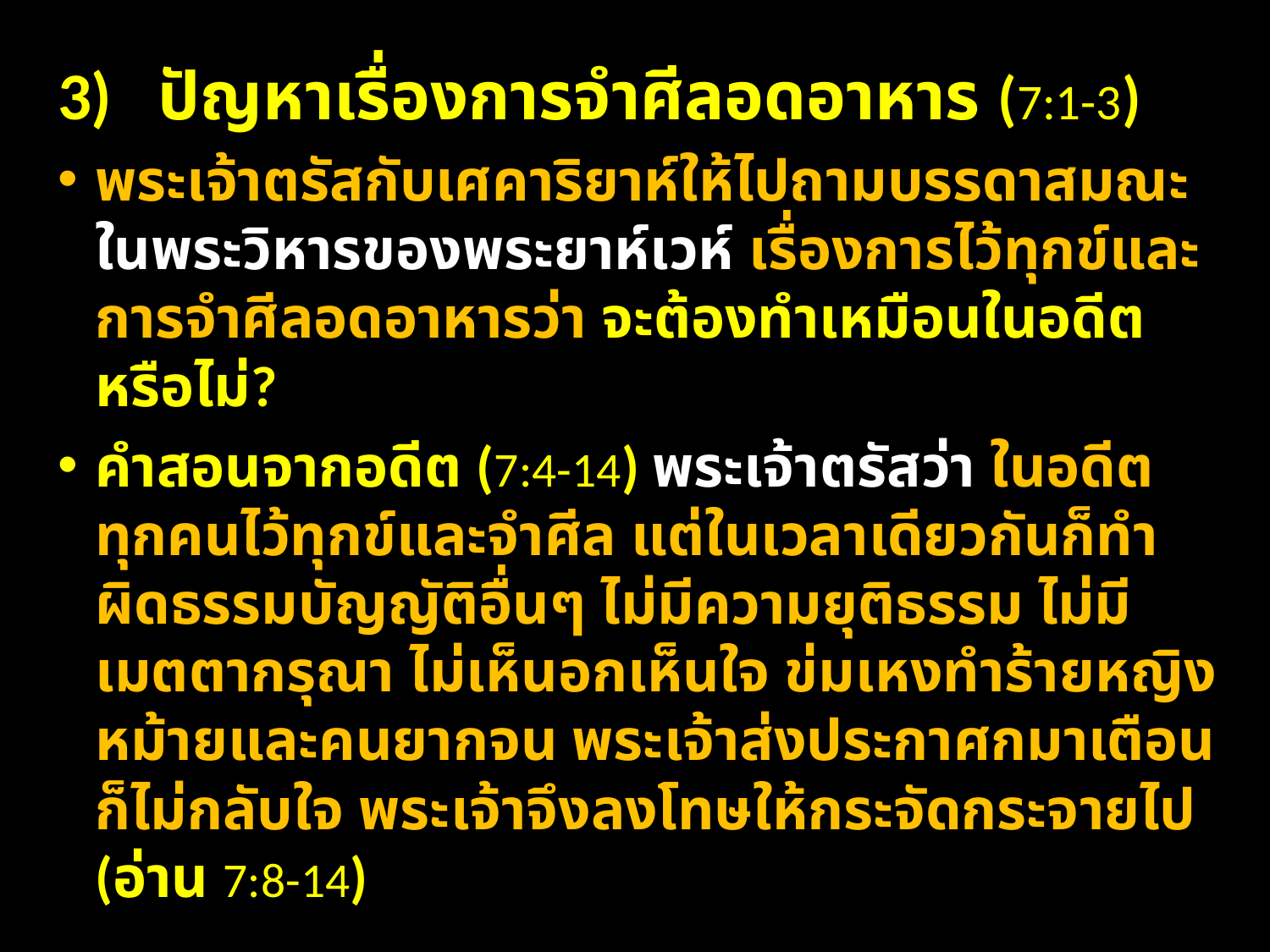

3)	ปัญหาเรื่องการจำศีลอดอาหาร (7:1-3)
พระเจ้าตรัสกับเศคาริยาห์ให้ไปถามบรรดาสมณะในพระวิหารของพระยาห์เวห์ เรื่องการไว้ทุกข์และการจำศีลอดอาหารว่า จะต้องทำเหมือนในอดีตหรือไม่?
คำสอนจากอดีต (7:4-14) พระเจ้าตรัสว่า ในอดีต ทุกคนไว้ทุกข์และจำศีล แต่ในเวลาเดียวกันก็ทำผิดธรรมบัญญัติอื่นๆ ไม่มีความยุติธรรม ไม่มีเมตตากรุณา ไม่เห็นอกเห็นใจ ข่มเหงทำร้ายหญิงหม้ายและคนยากจน พระเจ้าส่งประกาศกมาเตือนก็ไม่กลับใจ พระเจ้าจึงลงโทษให้กระจัดกระจายไป (อ่าน 7:8-14)